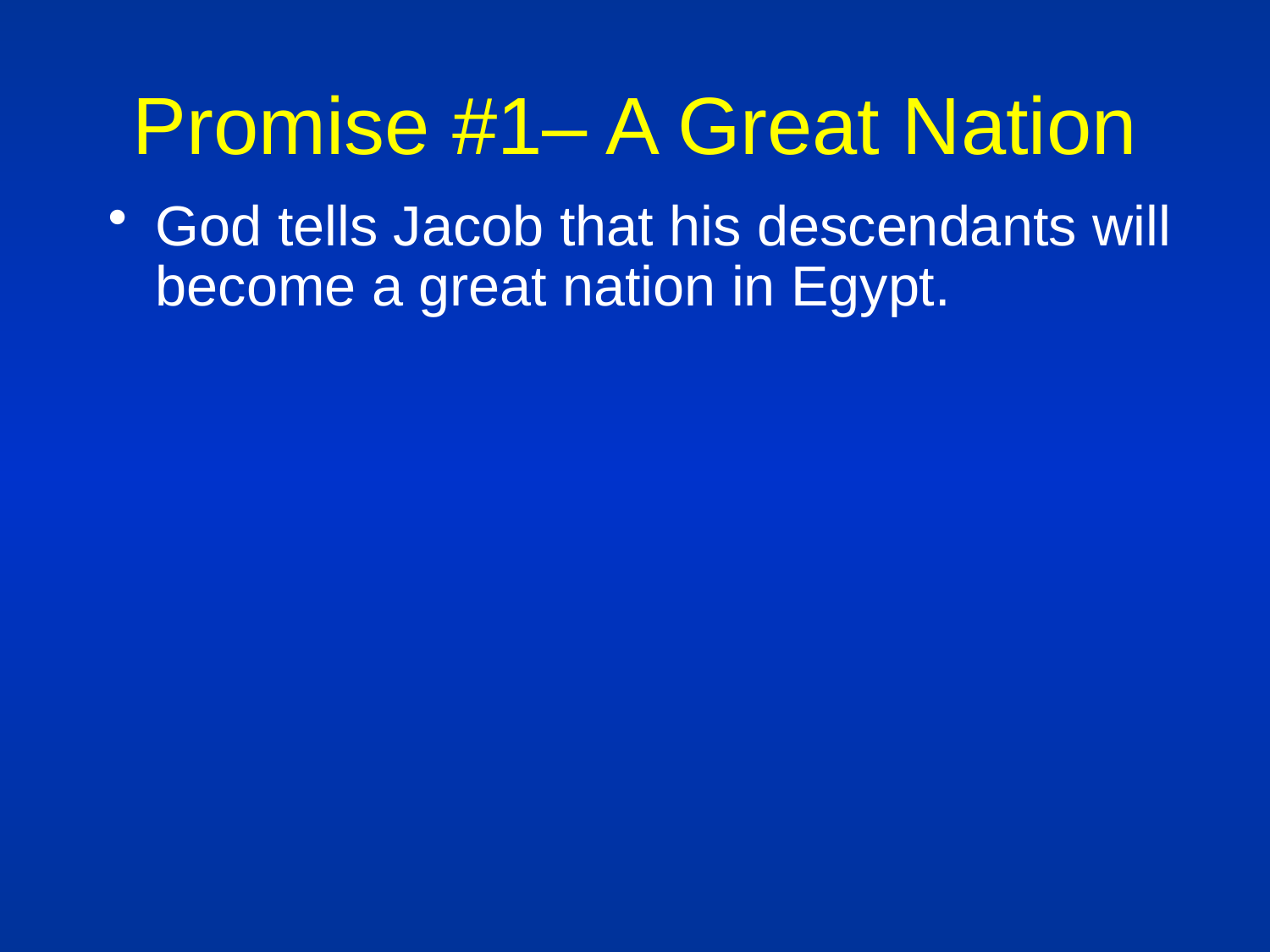

# Promise #1– A Great Nation
God tells Jacob that his descendants will become a great nation in Egypt.